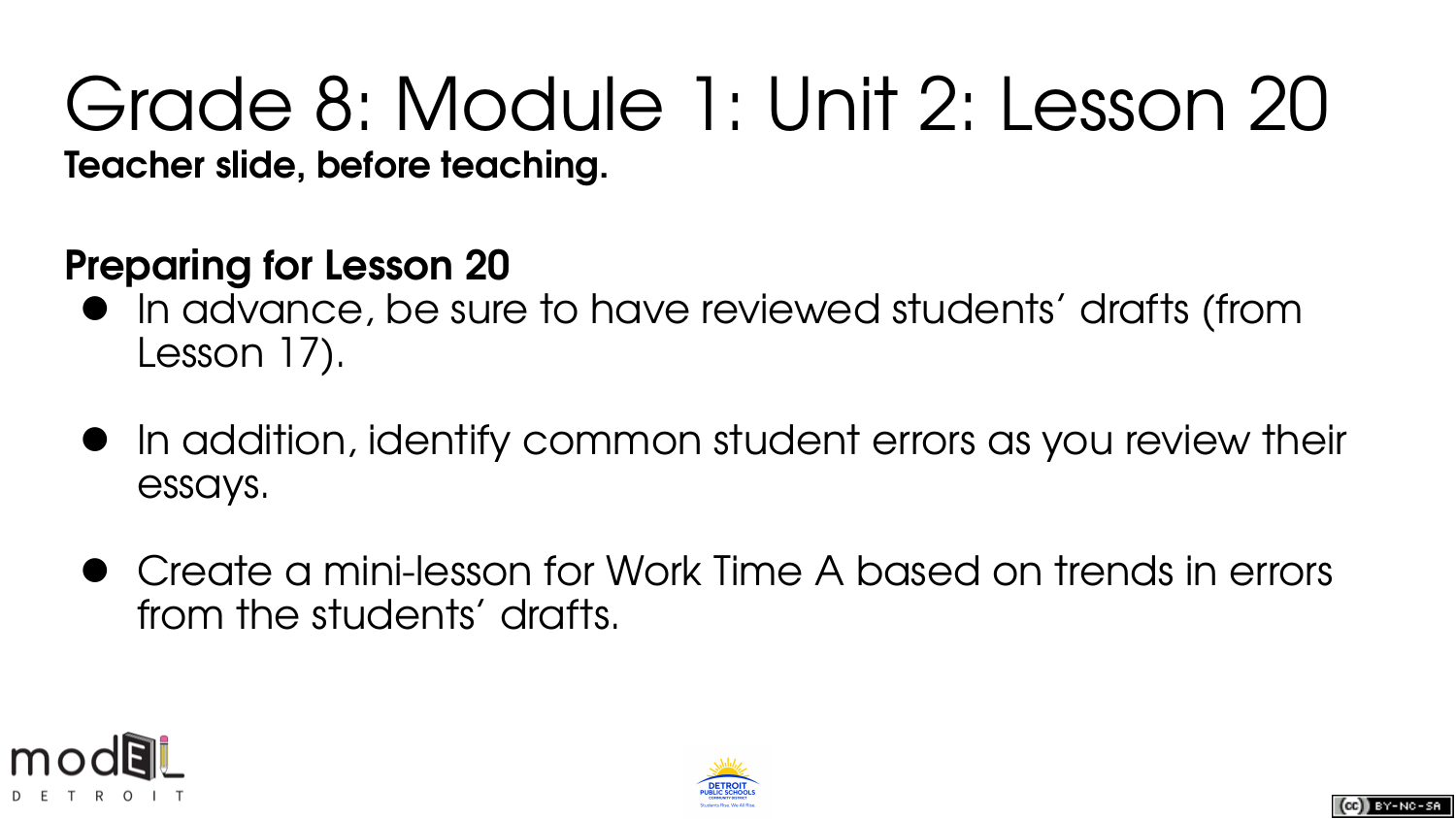

# Grade 8: Module 1: Unit 2: Lesson 20 Teacher slide, before teaching.
Preparing for Lesson 20
In advance, be sure to have reviewed students’ drafts (from Lesson 17).

In addition, identify common student errors as you review their essays.

Create a mini-lesson for Work Time A based on trends in errors from the students’ drafts.